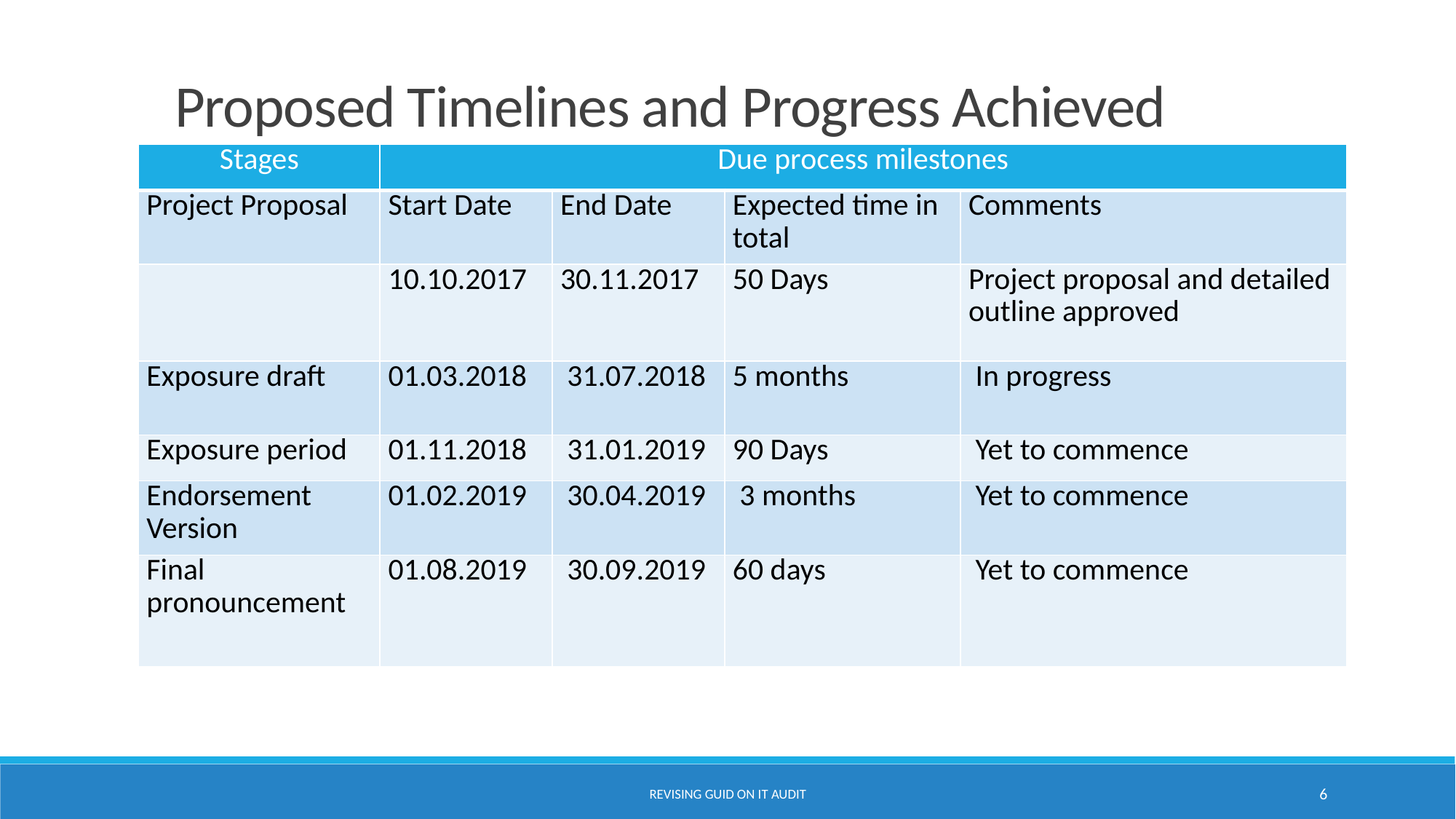

# Proposed Timelines and Progress Achieved
| Stages | Due process milestones |  |  |  |
| --- | --- | --- | --- | --- |
| Project Proposal | Start Date | End Date | Expected time in total | Comments |
|  | 10.10.2017 | 30.11.2017 | 50 Days | Project proposal and detailed outline approved |
| Exposure draft | 01.03.2018 | 31.07.2018 | 5 months | In progress |
| Exposure period | 01.11.2018 | 31.01.2019 | 90 Days | Yet to commence |
| Endorsement Version | 01.02.2019 | 30.04.2019 | 3 months | Yet to commence |
| Final pronouncement | 01.08.2019 | 30.09.2019 | 60 days | Yet to commence |
Revising GUID on IT Audit
6